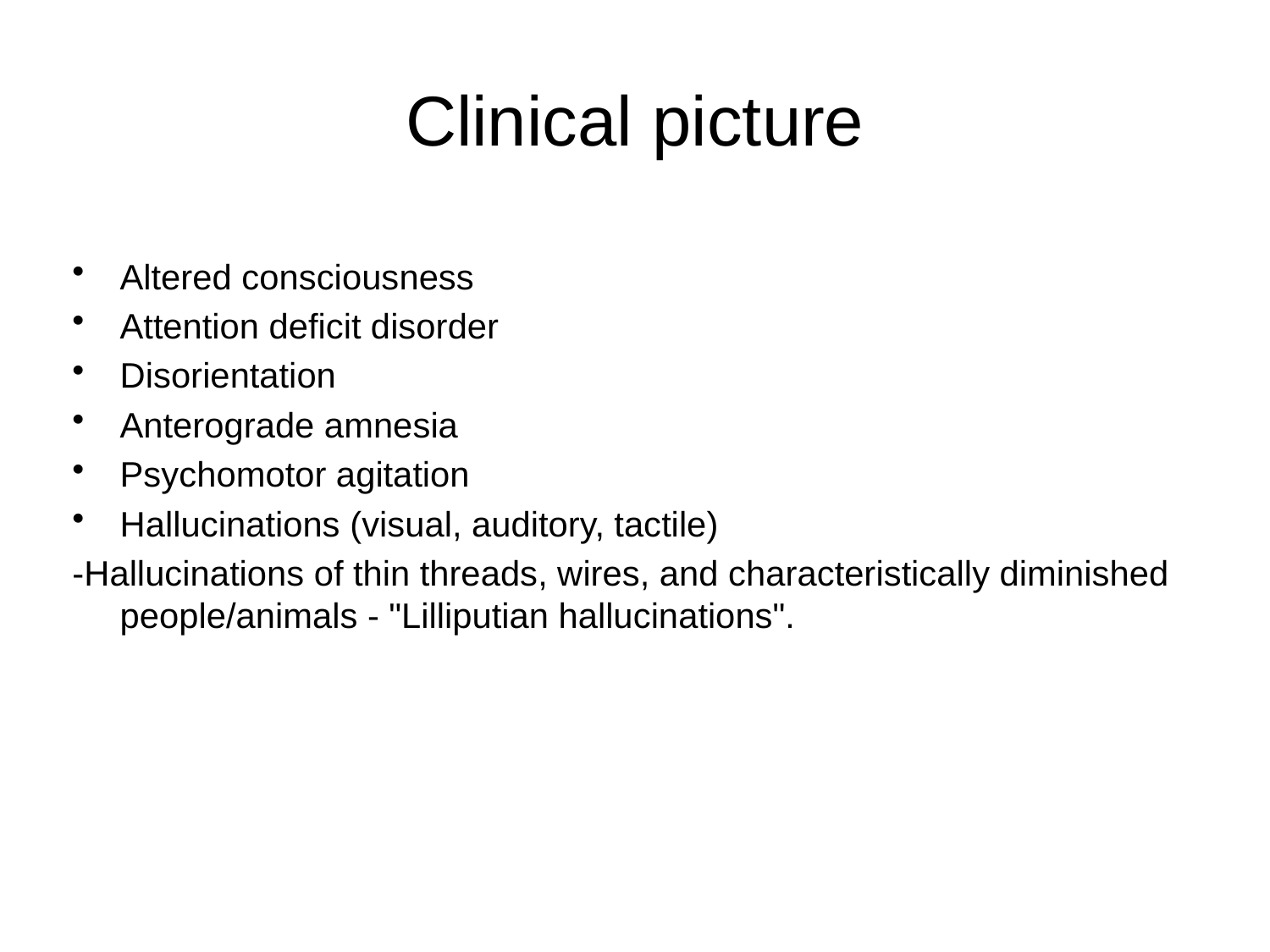

# Clinical picture
Altered consciousness
Attention deficit disorder
Disorientation
Anterograde amnesia
Psychomotor agitation
Hallucinations (visual, auditory, tactile)
-Hallucinations of thin threads, wires, and characteristically diminished people/animals - "Lilliputian hallucinations".